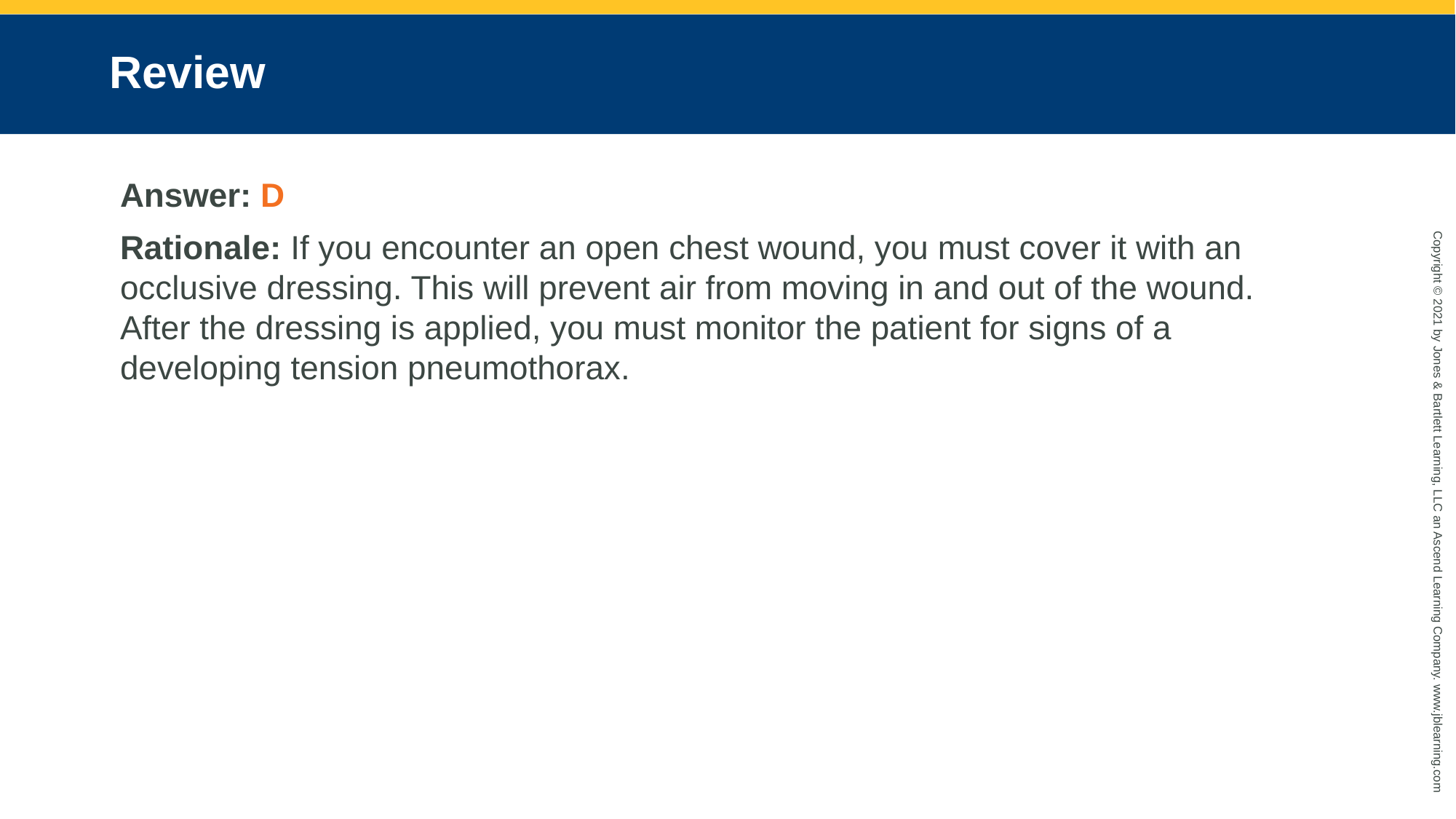

# Review
Answer: D
Rationale: If you encounter an open chest wound, you must cover it with an occlusive dressing. This will prevent air from moving in and out of the wound. After the dressing is applied, you must monitor the patient for signs of a developing tension pneumothorax.